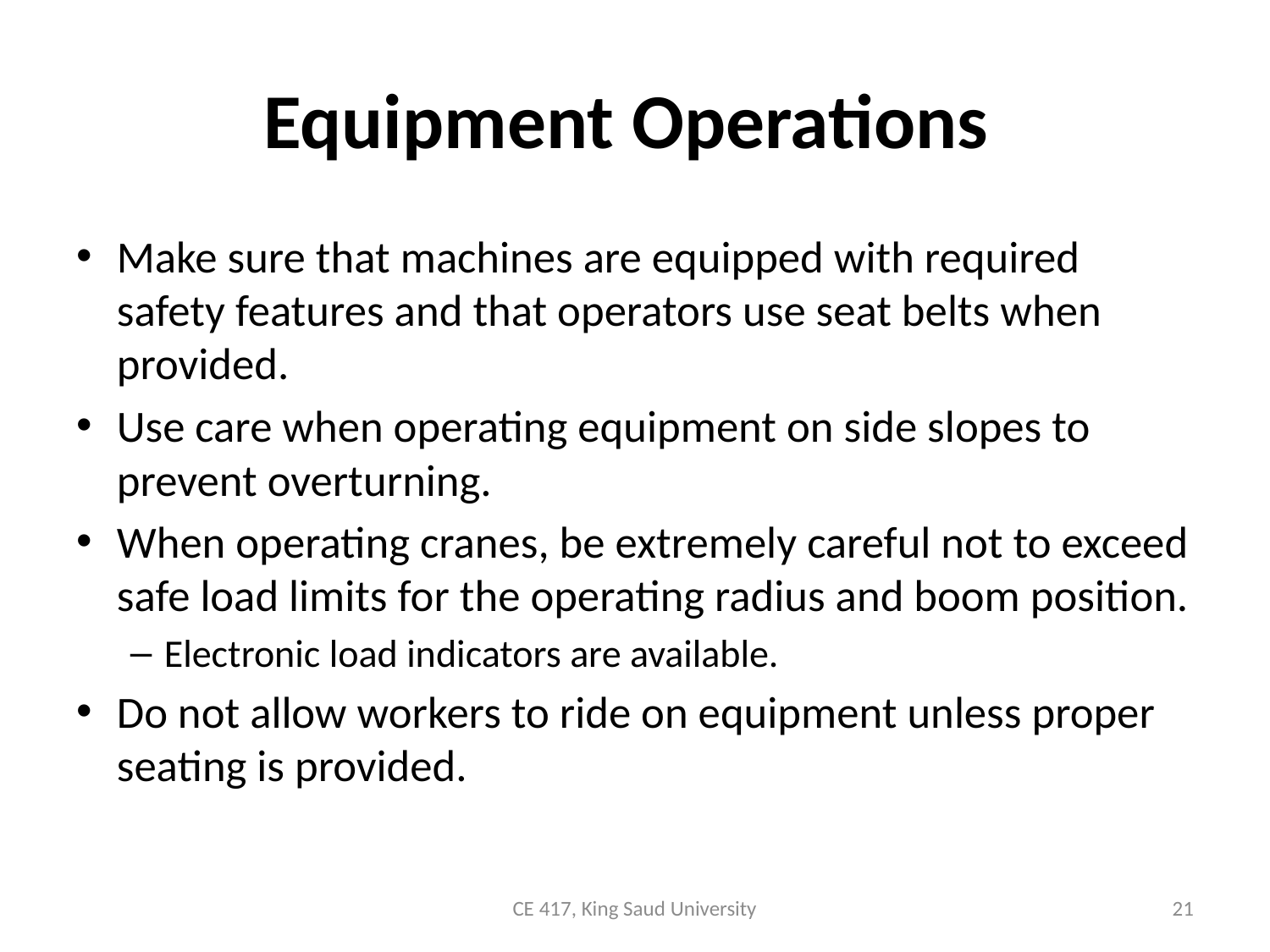

# Equipment Operations
Make sure that machines are equipped with required safety features and that operators use seat belts when provided.
Use care when operating equipment on side slopes to prevent overturning.
When operating cranes, be extremely careful not to exceed safe load limits for the operating radius and boom position.
Electronic load indicators are available.
Do not allow workers to ride on equipment unless proper seating is provided.
CE 417, King Saud University
21